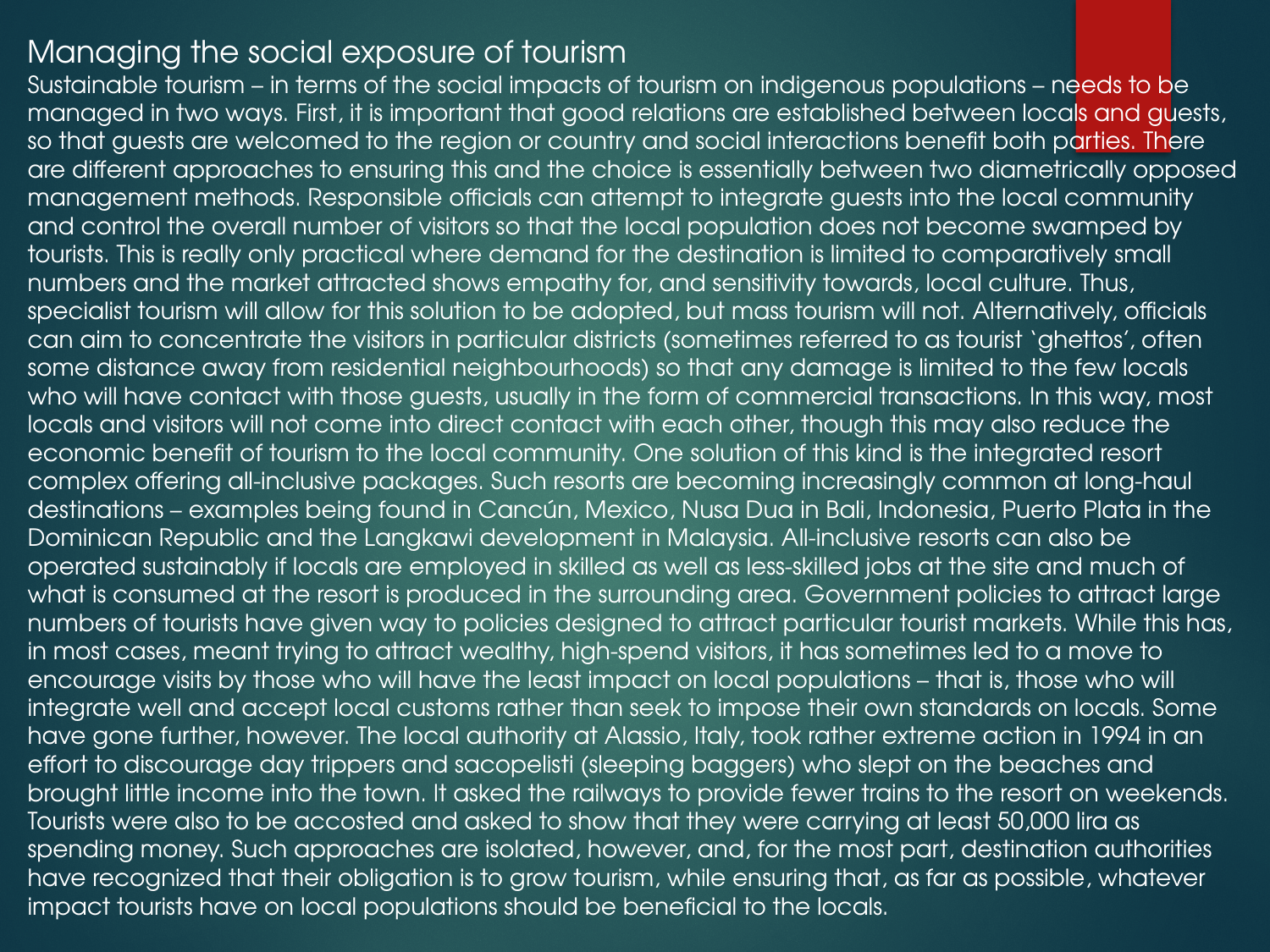

Managing the social exposure of tourism
Sustainable tourism – in terms of the social impacts of tourism on indigenous populations – needs to be managed in two ways. First, it is important that good relations are established between locals and guests, so that guests are welcomed to the region or country and social interactions benefit both parties. There are different approaches to ensuring this and the choice is essentially between two diametrically opposed management methods. Responsible officials can attempt to integrate guests into the local community and control the overall number of visitors so that the local population does not become swamped by tourists. This is really only practical where demand for the destination is limited to comparatively small numbers and the market attracted shows empathy for, and sensitivity towards, local culture. Thus, specialist tourism will allow for this solution to be adopted, but mass tourism will not. Alternatively, officials can aim to concentrate the visitors in particular districts (sometimes referred to as tourist ‘ghettos’, often some distance away from residential neighbourhoods) so that any damage is limited to the few locals who will have contact with those guests, usually in the form of commercial transactions. In this way, most locals and visitors will not come into direct contact with each other, though this may also reduce the economic benefit of tourism to the local community. One solution of this kind is the integrated resort complex offering all-inclusive packages. Such resorts are becoming increasingly common at long-haul destinations – examples being found in Cancún, Mexico, Nusa Dua in Bali, Indonesia, Puerto Plata in the Dominican Republic and the Langkawi development in Malaysia. All-inclusive resorts can also be operated sustainably if locals are employed in skilled as well as less-skilled jobs at the site and much of what is consumed at the resort is produced in the surrounding area. Government policies to attract large numbers of tourists have given way to policies designed to attract particular tourist markets. While this has, in most cases, meant trying to attract wealthy, high-spend visitors, it has sometimes led to a move to encourage visits by those who will have the least impact on local populations – that is, those who will integrate well and accept local customs rather than seek to impose their own standards on locals. Some have gone further, however. The local authority at Alassio, Italy, took rather extreme action in 1994 in an effort to discourage day trippers and sacopelisti (sleeping baggers) who slept on the beaches and brought little income into the town. It asked the railways to provide fewer trains to the resort on weekends. Tourists were also to be accosted and asked to show that they were carrying at least 50,000 lira as spending money. Such approaches are isolated, however, and, for the most part, destination authorities have recognized that their obligation is to grow tourism, while ensuring that, as far as possible, whatever impact tourists have on local populations should be beneficial to the locals.